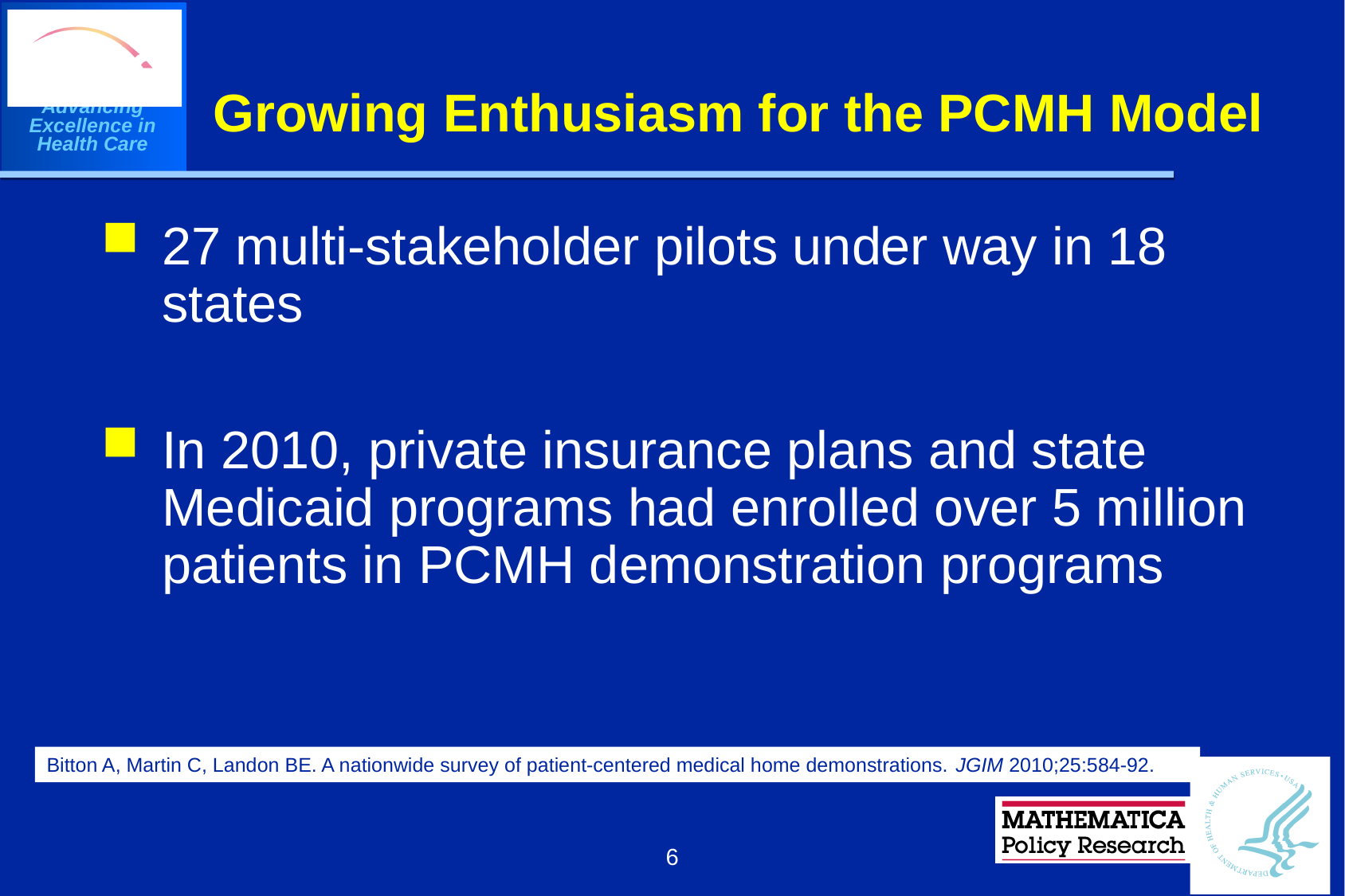

# Growing Enthusiasm for the PCMH Model
27 multi-stakeholder pilots under way in 18 states

In 2010, private insurance plans and state Medicaid programs had enrolled over 5 million patients in PCMH demonstration programs
Bitton A, Martin C, Landon BE. A nationwide survey of patient-centered medical home demonstrations. JGIM 2010;25:584-92.
6